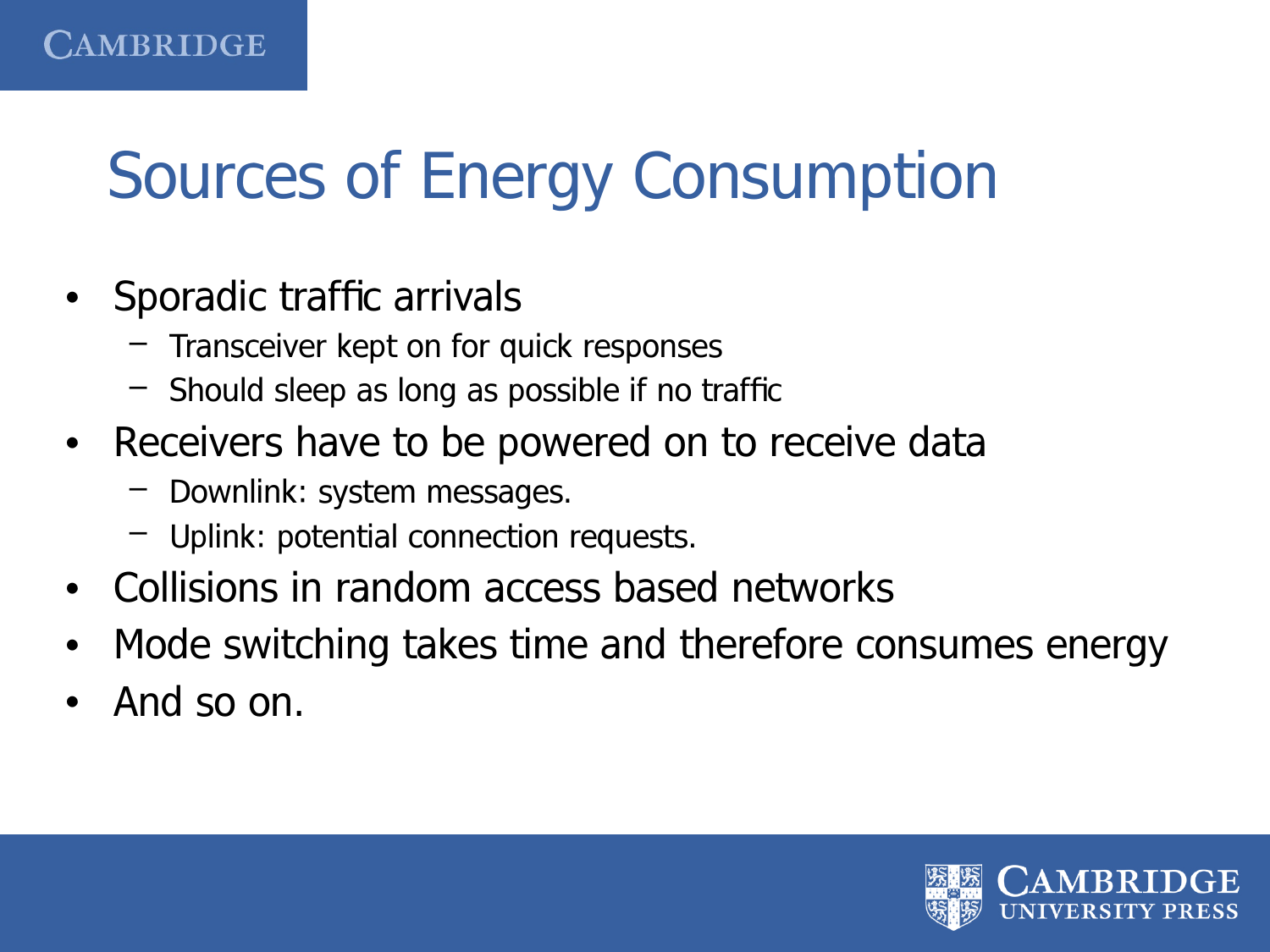

# Sources of Energy Consumption
Sporadic traffic arrivals
Transceiver kept on for quick responses
Should sleep as long as possible if no traffic
Receivers have to be powered on to receive data
Downlink: system messages.
Uplink: potential connection requests.
Collisions in random access based networks
Mode switching takes time and therefore consumes energy
And so on.